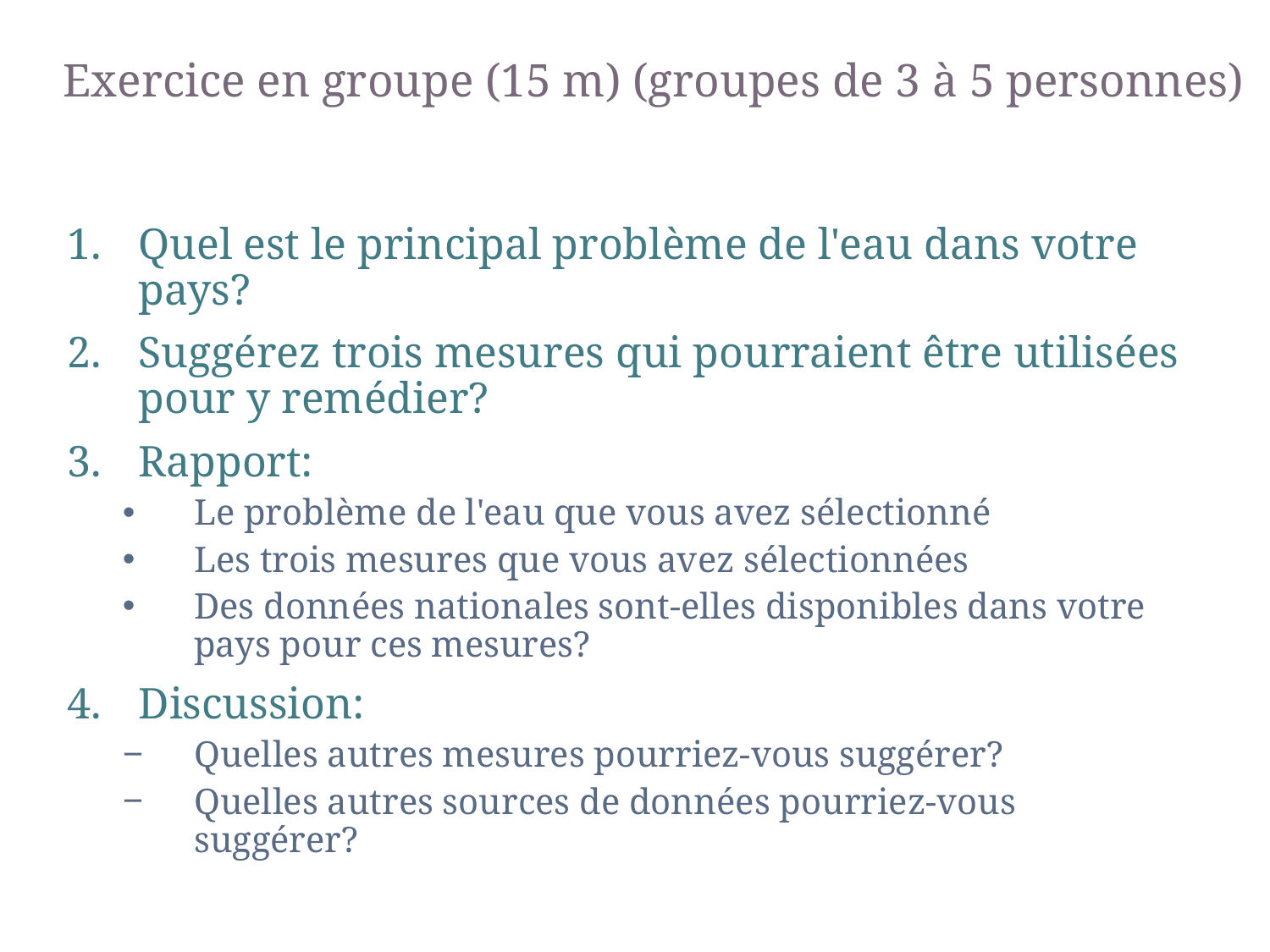

# Exercice en groupe (15 m) (groupes de 3 à 5 personnes)
Quel est le principal problème de l'eau dans votre pays?
Suggérez trois mesures qui pourraient être utilisées pour y remédier?
Rapport:
Le problème de l'eau que vous avez sélectionné
Les trois mesures que vous avez sélectionnées
Des données nationales sont-elles disponibles dans votre pays pour ces mesures?
Discussion:
Quelles autres mesures pourriez-vous suggérer?
Quelles autres sources de données pourriez-vous suggérer?
Water account - SEEA CF